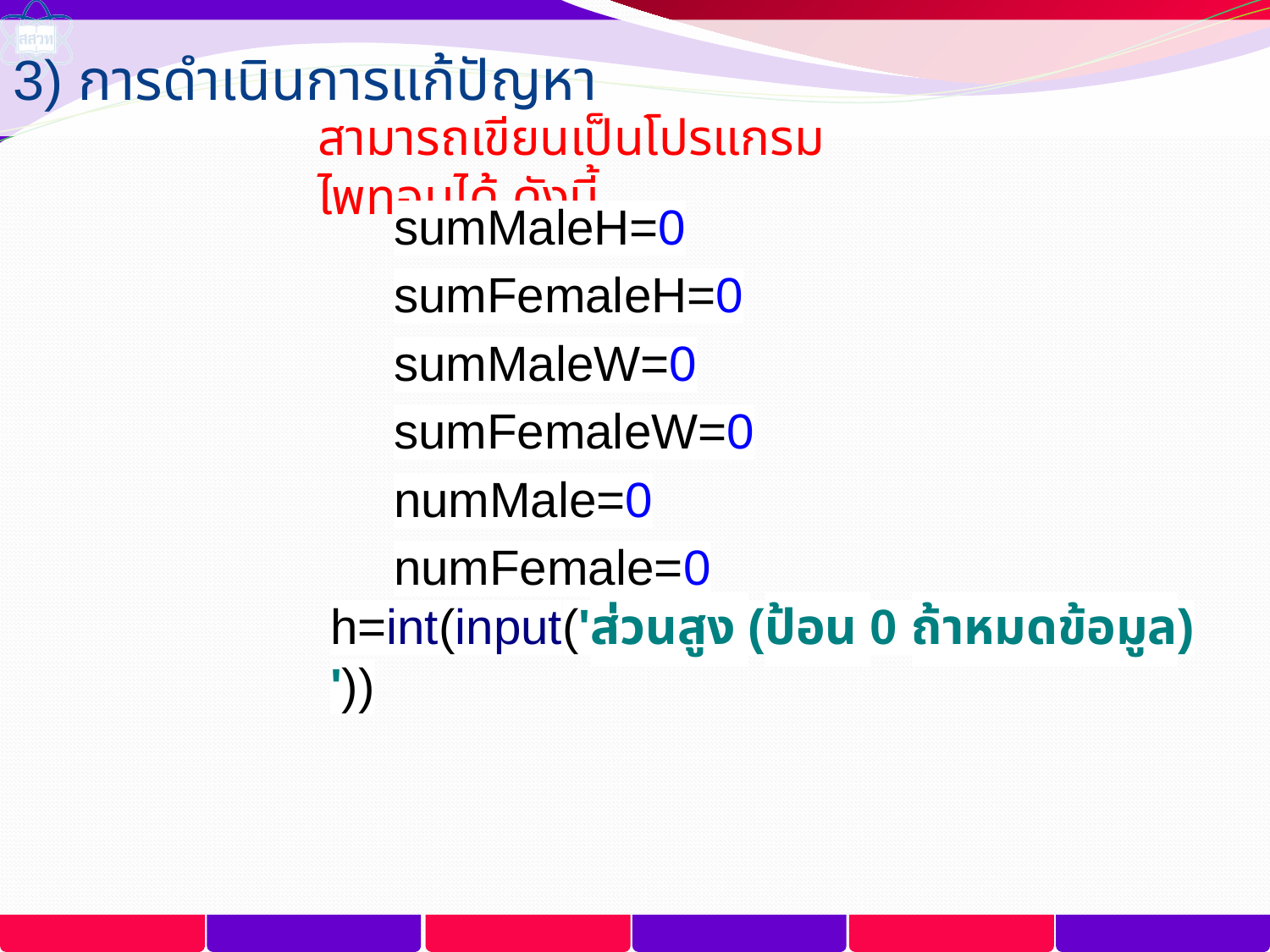

3) การดำเนินการแก้ปัญหา
สามารถเขียนเป็นโปรแกรมไพทอนได้ ดังนี้
sumMaleH=0
sumFemaleH=0
sumMaleW=0
sumFemaleW=0
numMale=0
numFemale=0
h=int(input('ส่วนสูง (ป้อน 0 ถ้าหมดข้อมูล) '))